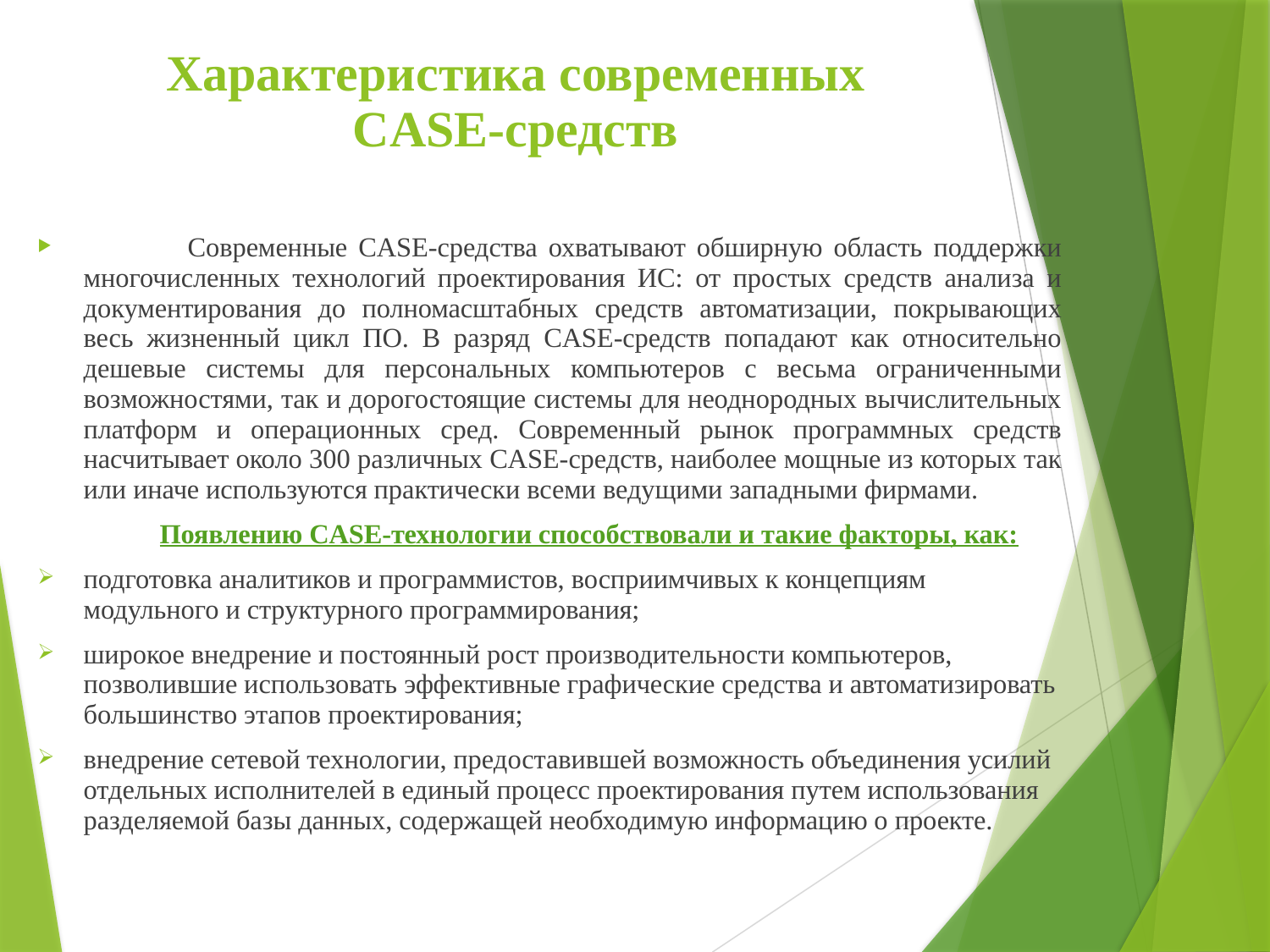

# Характеристика современных CASE-средств
		Современные CASE-средства охватывают обширную область поддержки многочисленных технологий проектирования ИС: от простых средств анализа и документирования до полномасштабных средств автоматизации, покрывающих весь жизненный цикл ПО. В разряд CASE-средств попадают как относительно дешевые системы для персональных компьютеров с весьма ограниченными возможностями, так и дорогостоящие системы для неоднородных вычислительных платформ и операционных сред. Современный рынок программных средств насчитывает около 300 различных CASE-средств, наиболее мощные из которых так или иначе используются практически всеми ведущими западными фирмами.
                  Появлению CASE-технологии способствовали и такие факторы, как:
подготовка аналитиков и программистов, восприимчивых к концепциям модульного и структурного программирования;
широкое внедрение и постоянный рост производительности компьютеров, позволившие использовать эффективные графические средства и автоматизировать большинство этапов проектирования;
внедрение сетевой технологии, предоставившей возможность объединения усилий отдельных исполнителей в единый процесс проектирования путем использования разделяемой базы данных, содержащей необходимую информацию о проекте.